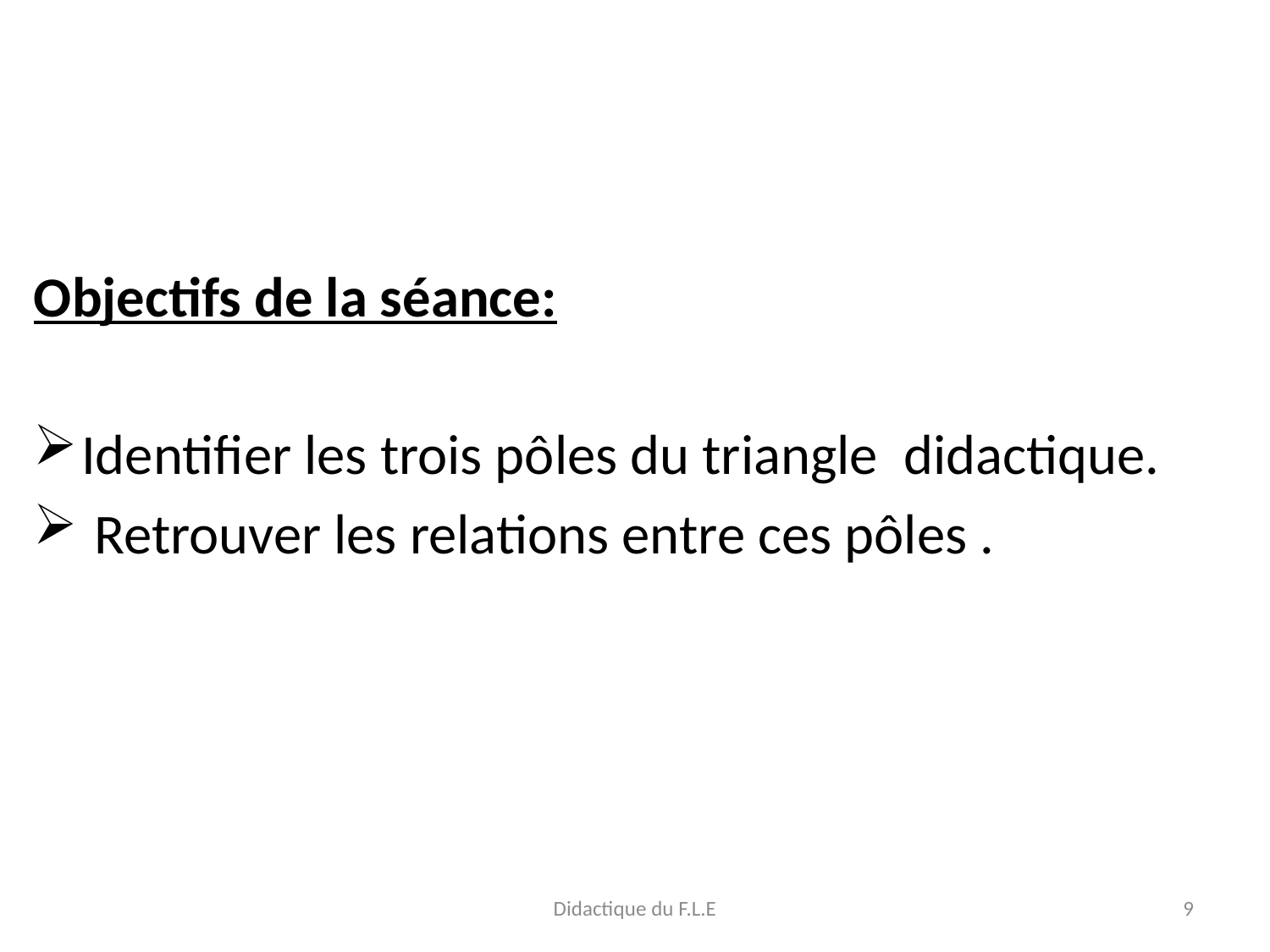

Objectifs de la séance:

Identifier les trois pôles du triangle  didactique.
 Retrouver les relations entre ces pôles .
Didactique du F.L.E
9